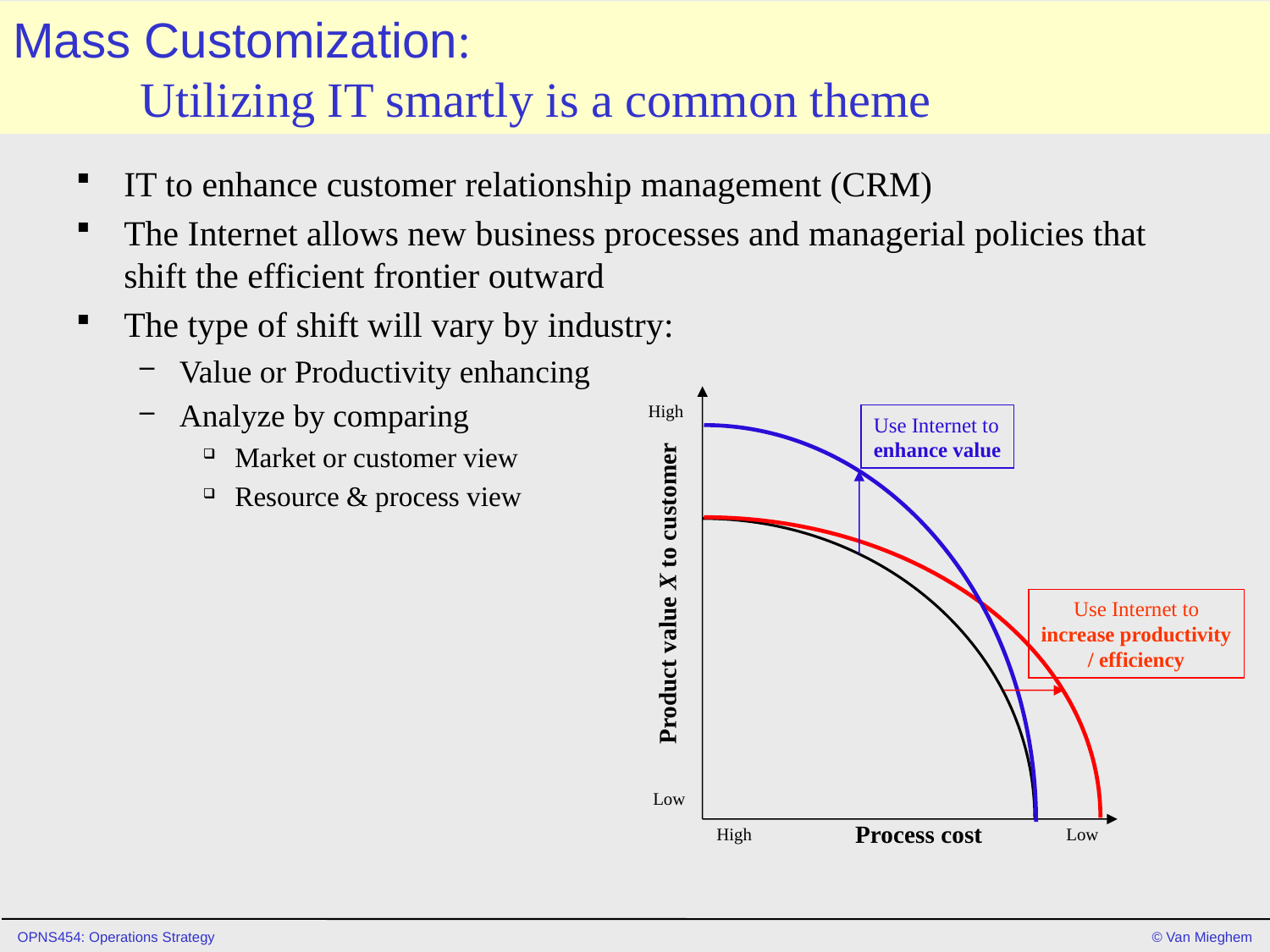

# Mass Customization: Utilizing IT smartly is a common theme
IT to enhance customer relationship management (CRM)
The Internet allows new business processes and managerial policies that shift the efficient frontier outward
The type of shift will vary by industry:
Value or Productivity enhancing
Analyze by comparing
Market or customer view
Resource & process view

High
Use Internet to
enhance value

Product value X to customer
Use Internet to
increase productivity
/ efficiency

Low
Process cost
High
Low